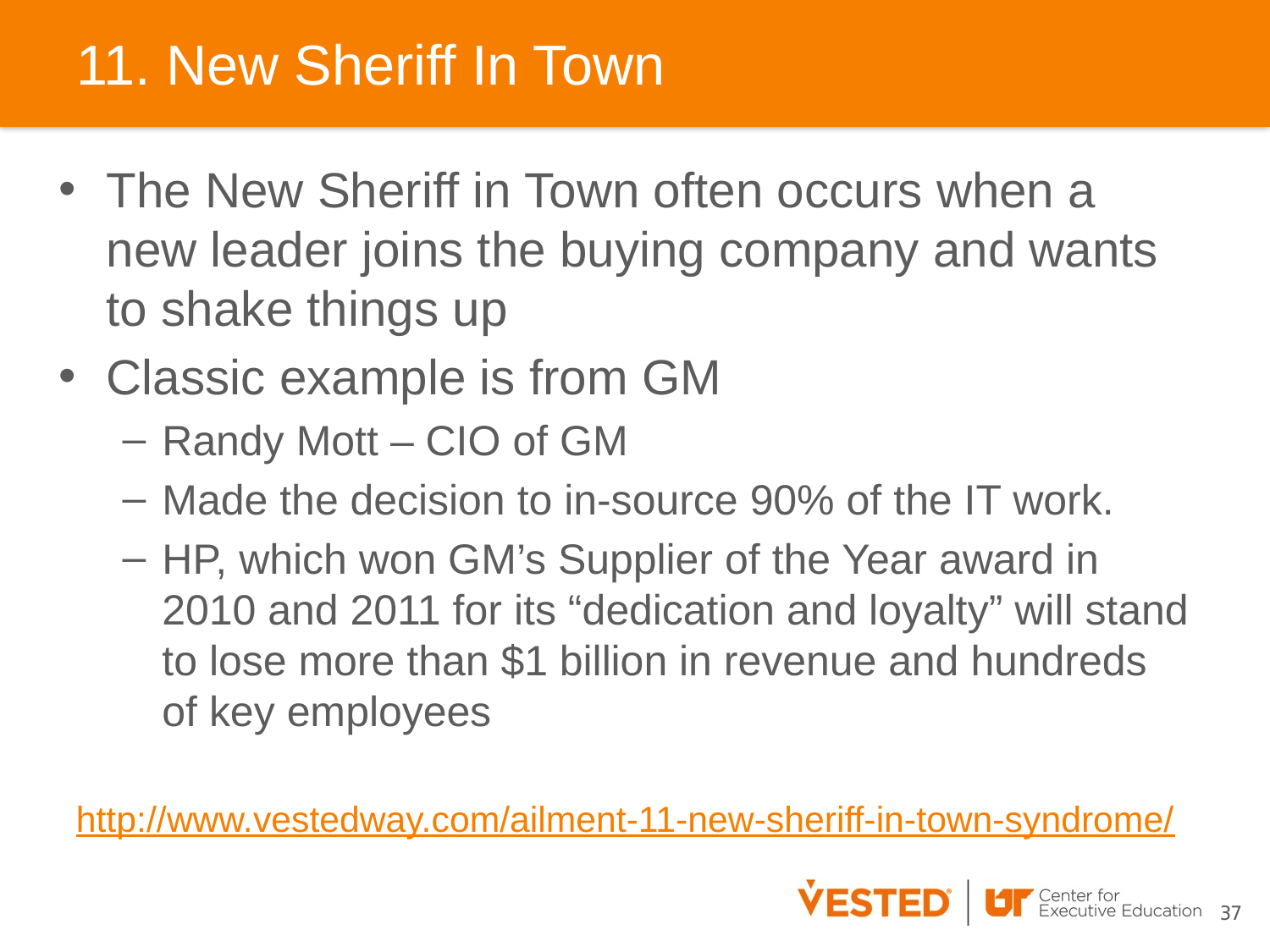

# 11. New Sheriff In Town
The New Sheriff in Town often occurs when a new leader joins the buying company and wants to shake things up
Classic example is from GM
Randy Mott – CIO of GM
Made the decision to in-source 90% of the IT work.
HP, which won GM’s Supplier of the Year award in 2010 and 2011 for its “dedication and loyalty” will stand to lose more than $1 billion in revenue and hundreds of key employees
http://www.vestedway.com/ailment-11-new-sheriff-in-town-syndrome/
37